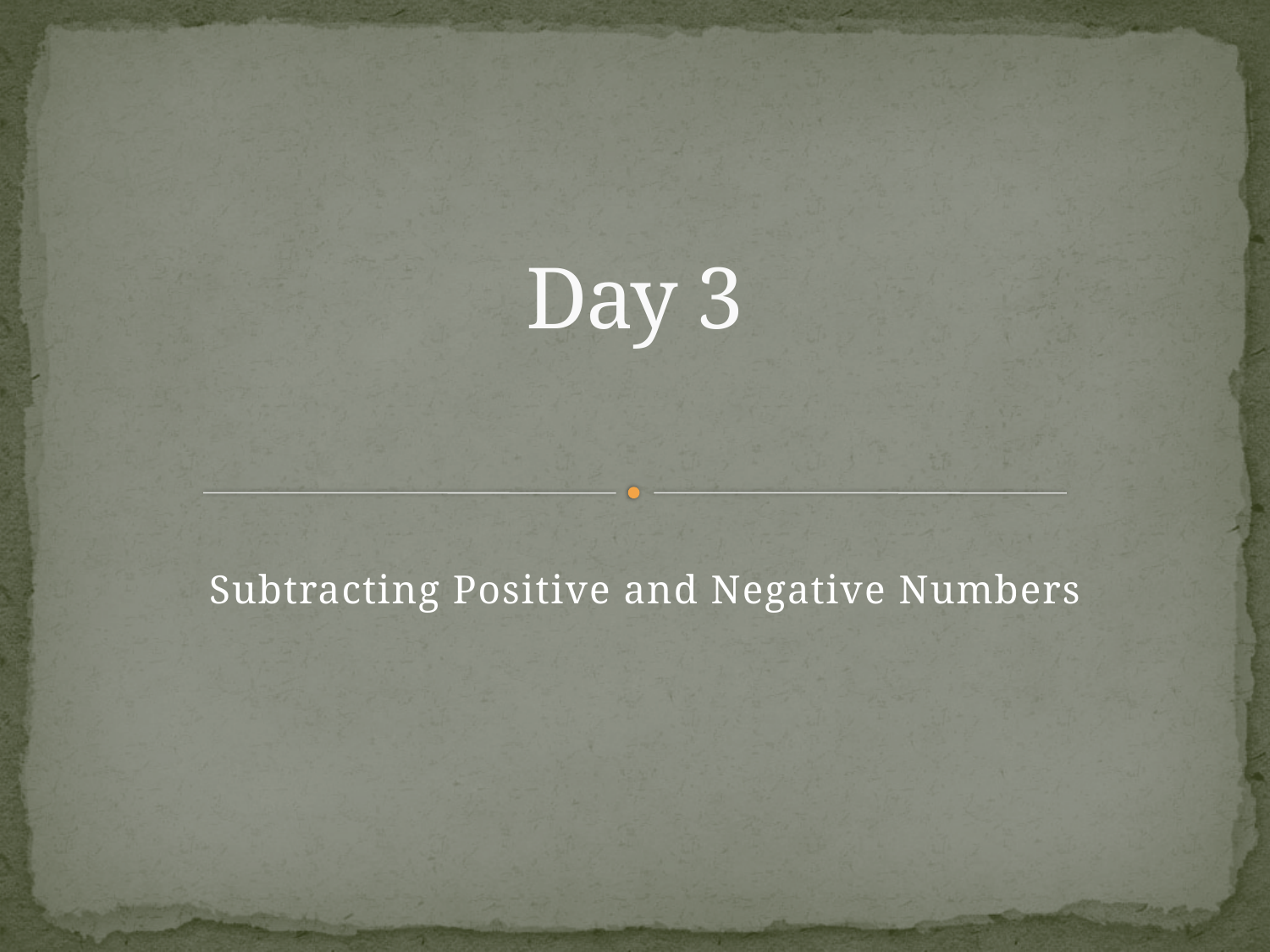

# Day 3

Subtracting Positive and Negative Numbers